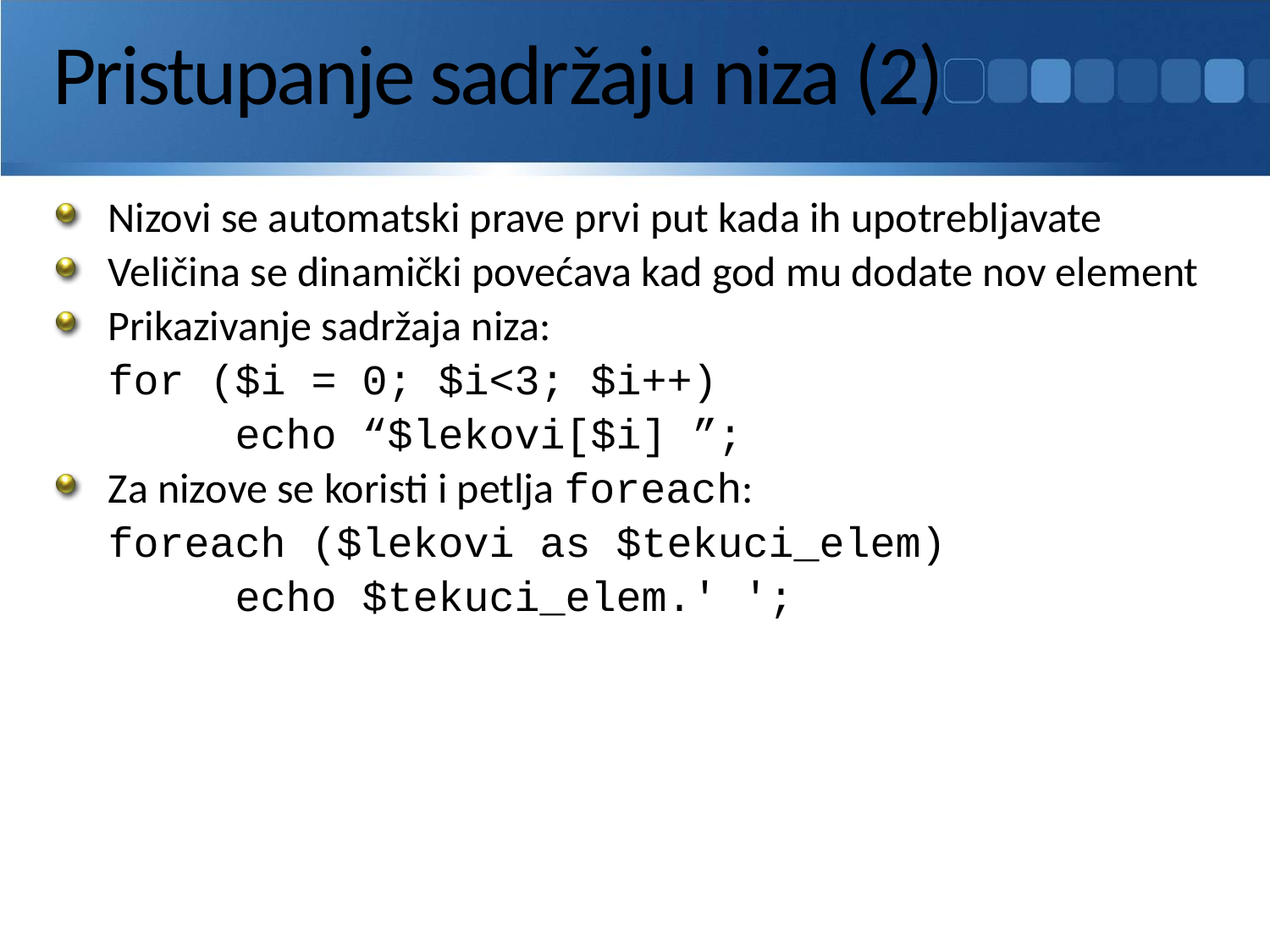

# Pristupanje sadržaju niza (2)
Nizovi se automatski prave prvi put kada ih upotrebljavate
Veličina se dinamički povećava kad god mu dodate nov element
Prikazivanje sadržaja niza:
	for ($i = 0; $i<3; $i++)
		echo “$lekovi[$i] ”;
Za nizove se koristi i petlja foreach:
	foreach ($lekovi as $tekuci_elem)
		echo $tekuci_elem.' ';

Upotreba nizova
135